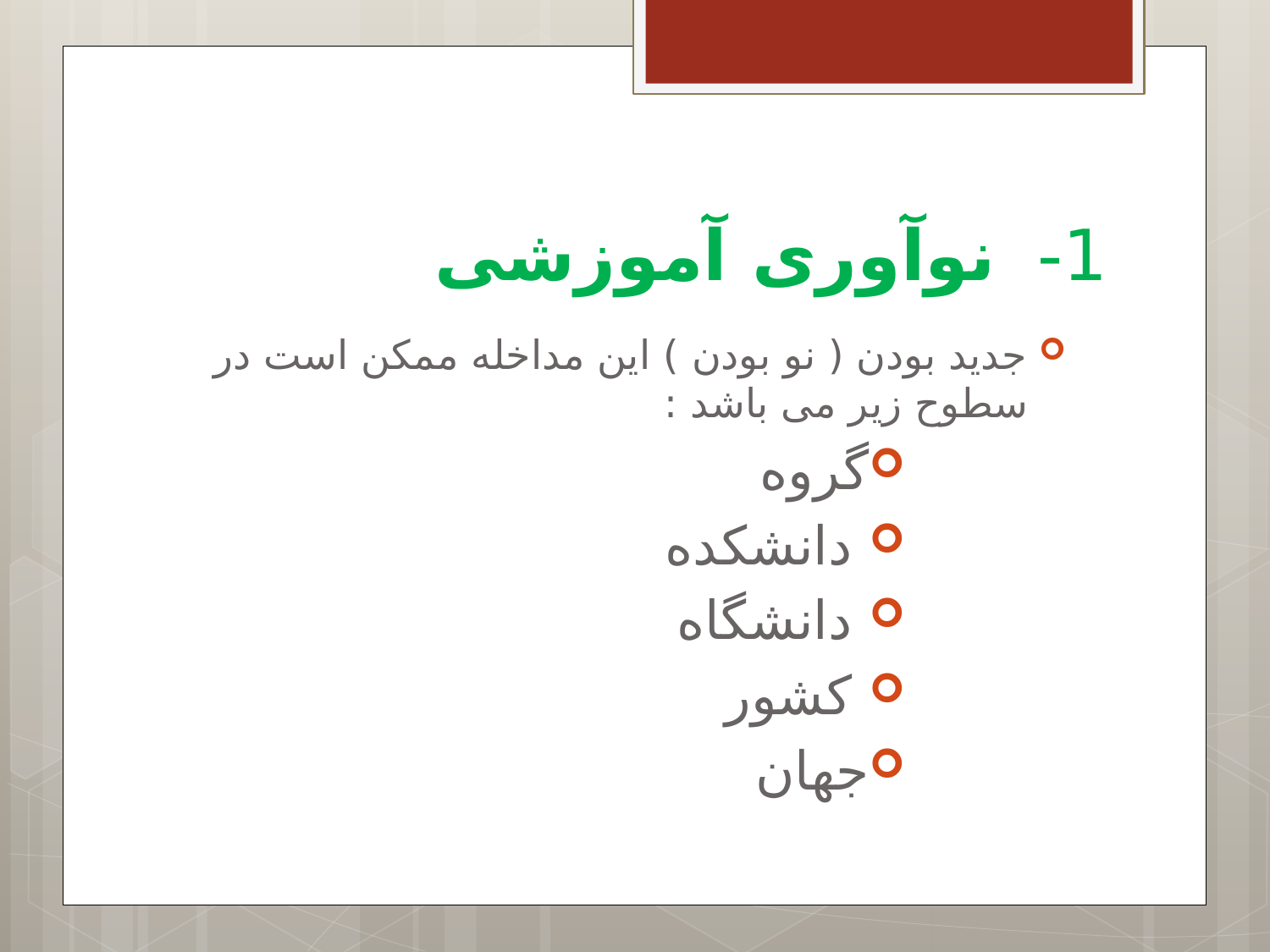

# 1-       نوآوری آموزشی
جدید بودن ( نو بودن ) این مداخله ممکن است در سطوح زیر می باشد :
گروه
 دانشکده
 دانشگاه
 کشور
جهان